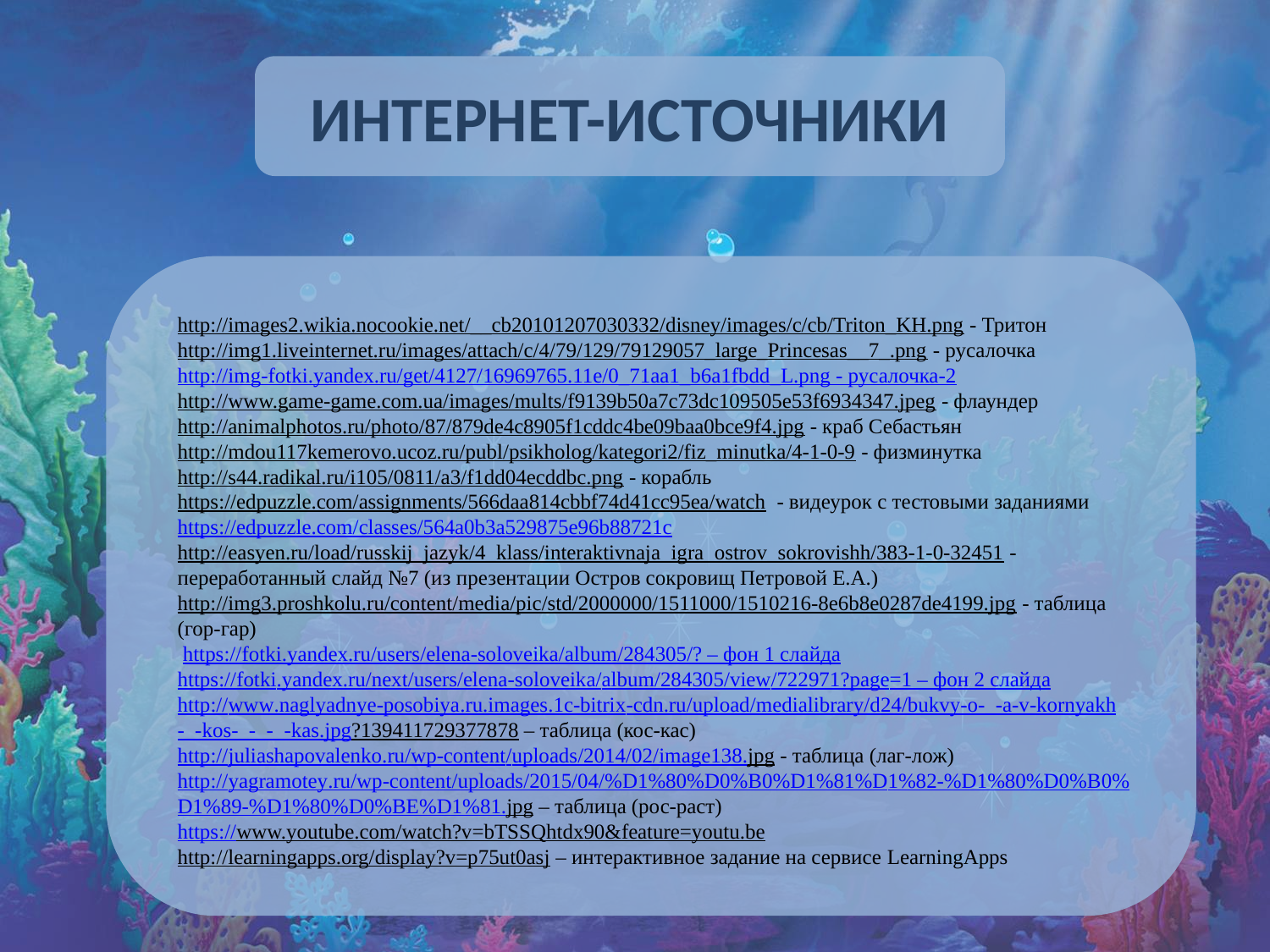

Интернет-источники

http://images2.wikia.nocookie.net/__cb20101207030332/disney/images/c/cb/Triton_KH.png - Тритон
http://img1.liveinternet.ru/images/attach/c/4/79/129/79129057_large_Princesas__7_.png - русалочка
http://img-fotki.yandex.ru/get/4127/16969765.11e/0_71aa1_b6a1fbdd_L.png - русалочка-2
http://www.game-game.com.ua/images/mults/f9139b50a7c73dc109505e53f6934347.jpeg - флаундер
http://animalphotos.ru/photo/87/879de4c8905f1cddc4be09baa0bce9f4.jpg - краб Себастьян
http://mdou117kemerovo.ucoz.ru/publ/psikholog/kategori2/fiz_minutka/4-1-0-9 - физминутка
http://s44.radikal.ru/i105/0811/a3/f1dd04ecddbc.png - корабль
https://edpuzzle.com/assignments/566daa814cbbf74d41cc95ea/watch  - видеурок с тестовыми заданиями
https://edpuzzle.com/classes/564a0b3a529875e96b88721c
http://easyen.ru/load/russkij_jazyk/4_klass/interaktivnaja_igra_ostrov_sokrovishh/383-1-0-32451 - переработанный слайд №7 (из презентации Остров сокровищ Петровой Е.А.)
http://img3.proshkolu.ru/content/media/pic/std/2000000/1511000/1510216-8e6b8e0287de4199.jpg - таблица (гор-гар)
 https://fotki.yandex.ru/users/elena-soloveika/album/284305/? – фон 1 слайда
https://fotki.yandex.ru/next/users/elena-soloveika/album/284305/view/722971?page=1 – фон 2 слайда
http://www.naglyadnye-posobiya.ru.images.1c-bitrix-cdn.ru/upload/medialibrary/d24/bukvy-o-_-a-v-kornyakh-_-kos-_-_-_-kas.jpg?139411729377878 – таблица (кос-кас)
http://juliashapovalenko.ru/wp-content/uploads/2014/02/image138.jpg - таблица (лаг-лож)
http://yagramotey.ru/wp-content/uploads/2015/04/%D1%80%D0%B0%D1%81%D1%82-%D1%80%D0%B0%D1%89-%D1%80%D0%BE%D1%81.jpg – таблица (рос-раст)
https://www.youtube.com/watch?v=bTSSQhtdx90&feature=youtu.be
http://learningapps.org/display?v=p75ut0asj – интерактивное задание на сервисе LearningApps